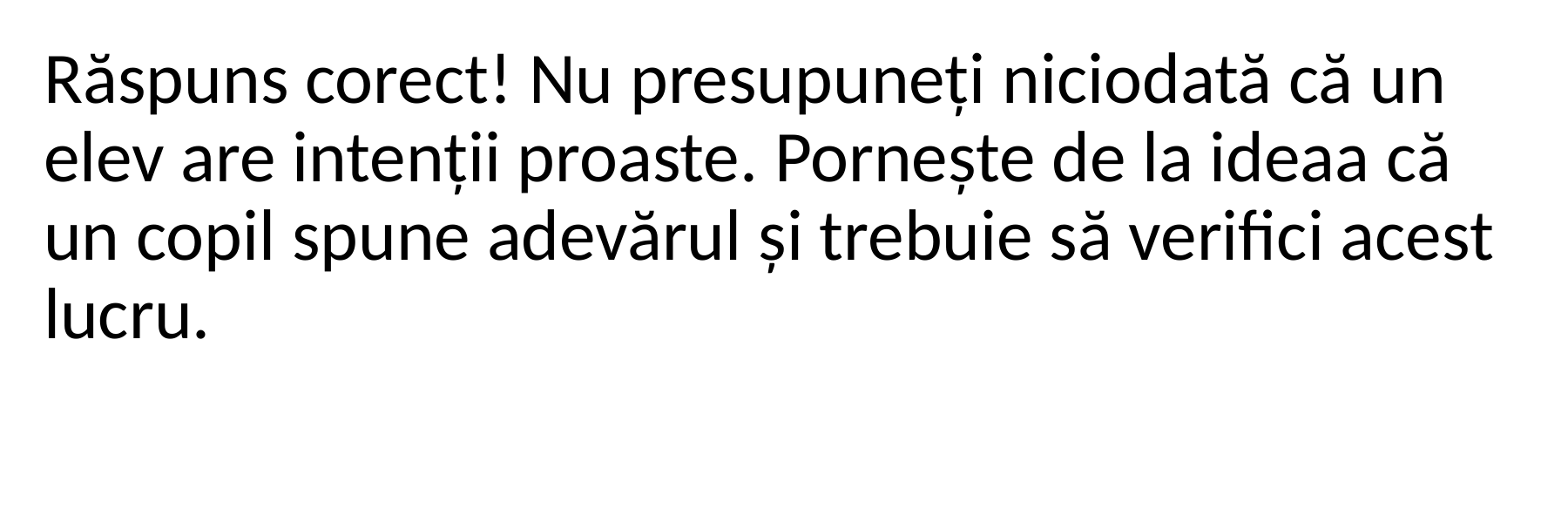

Răspuns corect! Nu presupuneți niciodată că un elev are intenții proaste. Pornește de la ideaa că un copil spune adevărul și trebuie să verifici acest lucru.